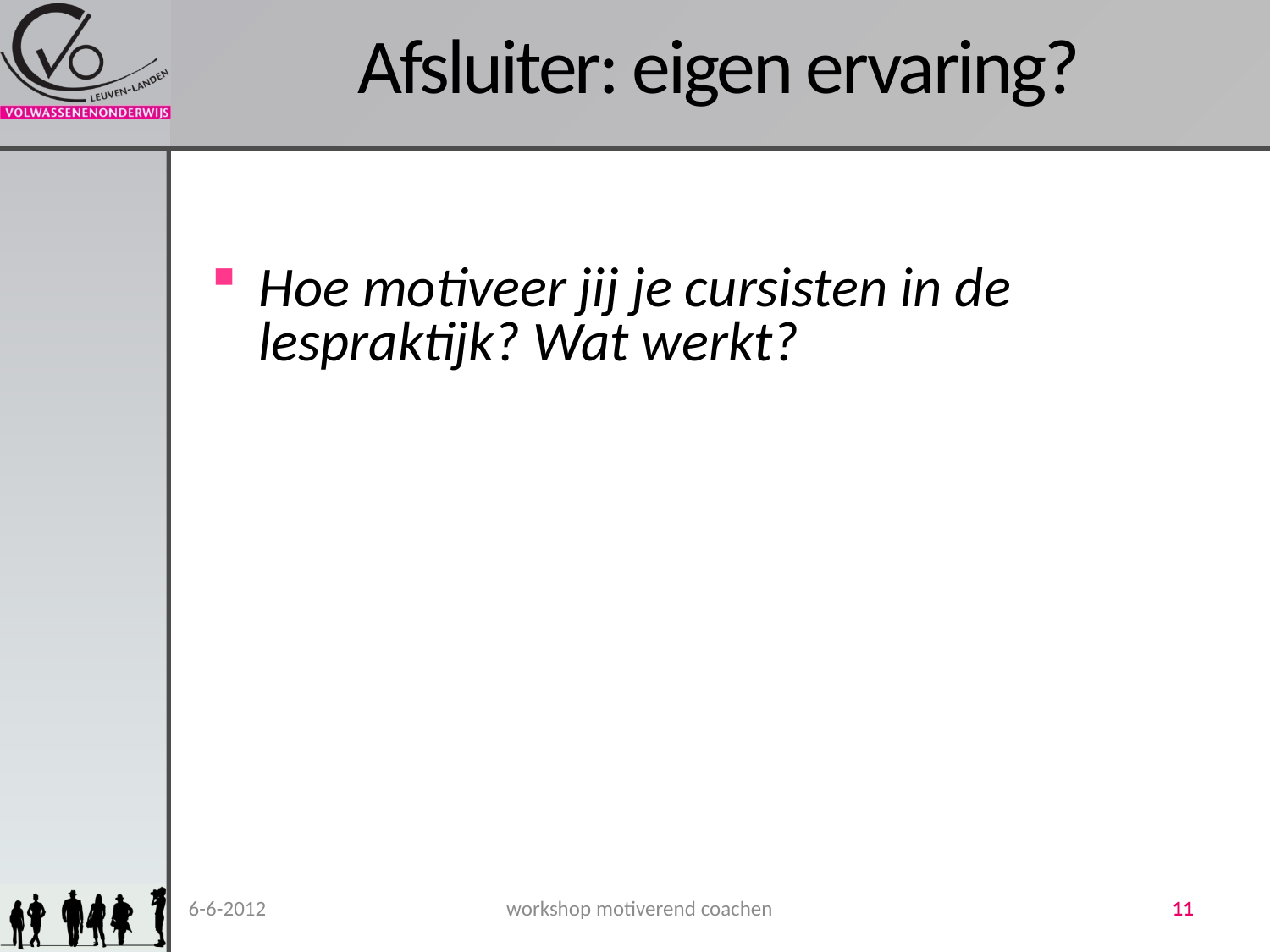

# Afsluiter: eigen ervaring?

Hoe motiveer jij je cursisten in de lespraktijk? Wat werkt?

6-6-2012
workshop motiverend coachen
11